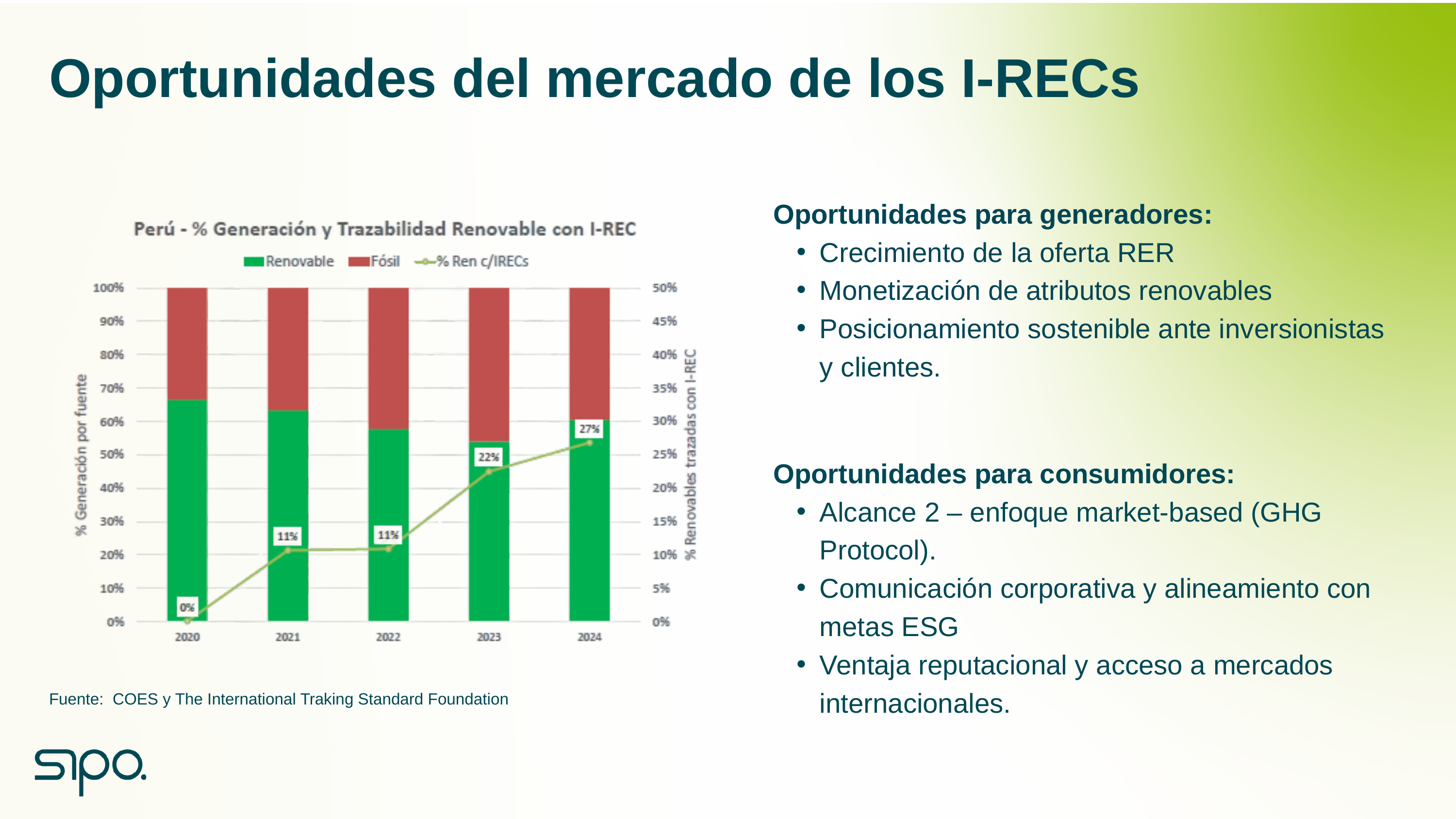

Oportunidades del mercado de los I-RECs

Oportunidades para generadores:
Crecimiento de la oferta RER
Monetización de atributos renovables
Posicionamiento sostenible ante inversionistas y clientes.

Oportunidades para consumidores:
Alcance 2 – enfoque market-based (GHG Protocol).
Comunicación corporativa y alineamiento con metas ESG
Ventaja reputacional y acceso a mercados internacionales.
Fuente:  COES y The International Traking Standard Foundation